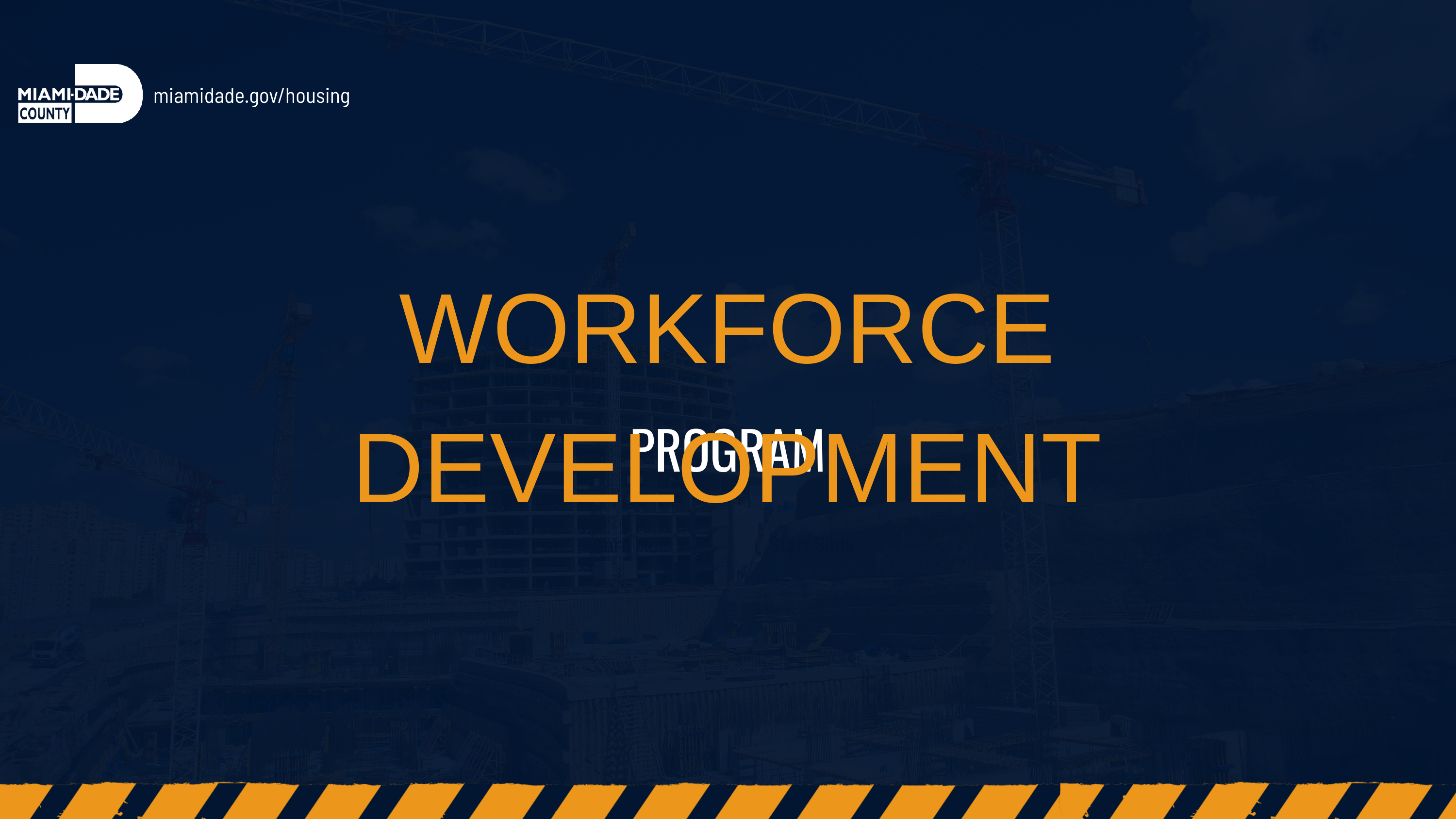

miamidade.gov/housing
WORKFORCE DEVELOPMENT
PROGRAM
Learn Mor
Start Slide